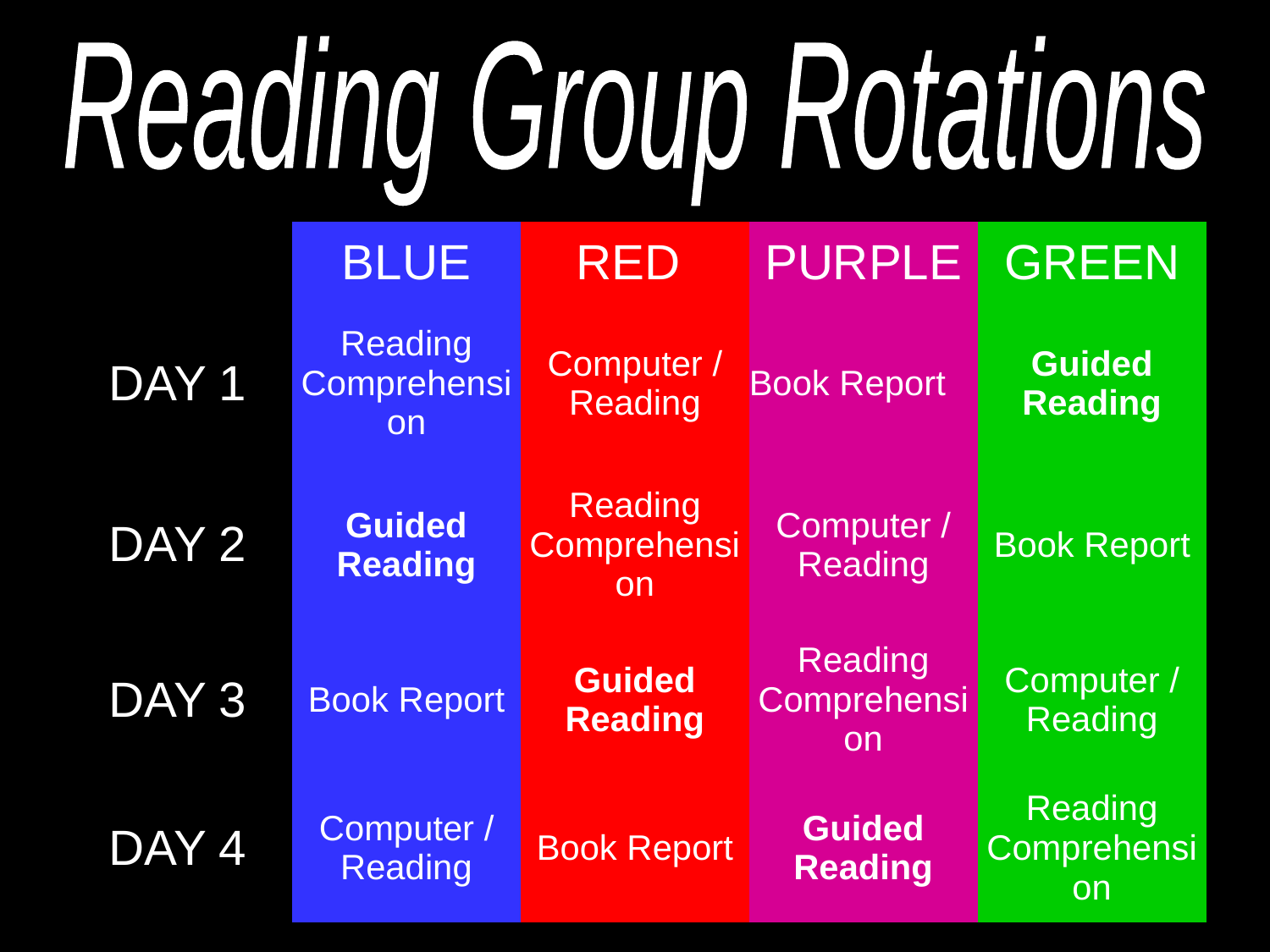

Reading Group Rotations
|  | BLUE | RED | PURPLE | GREEN |
| --- | --- | --- | --- | --- |
| DAY 1 | Reading Comprehension | Computer / Reading | Book Report | Guided Reading |
| DAY 2 | Guided Reading | Reading Comprehension | Computer / Reading | Book Report |
| DAY 3 | Book Report | Guided Reading | Reading Comprehension | Computer / Reading |
| DAY 4 | Computer / Reading | Book Report | Guided Reading | Reading Comprehension |